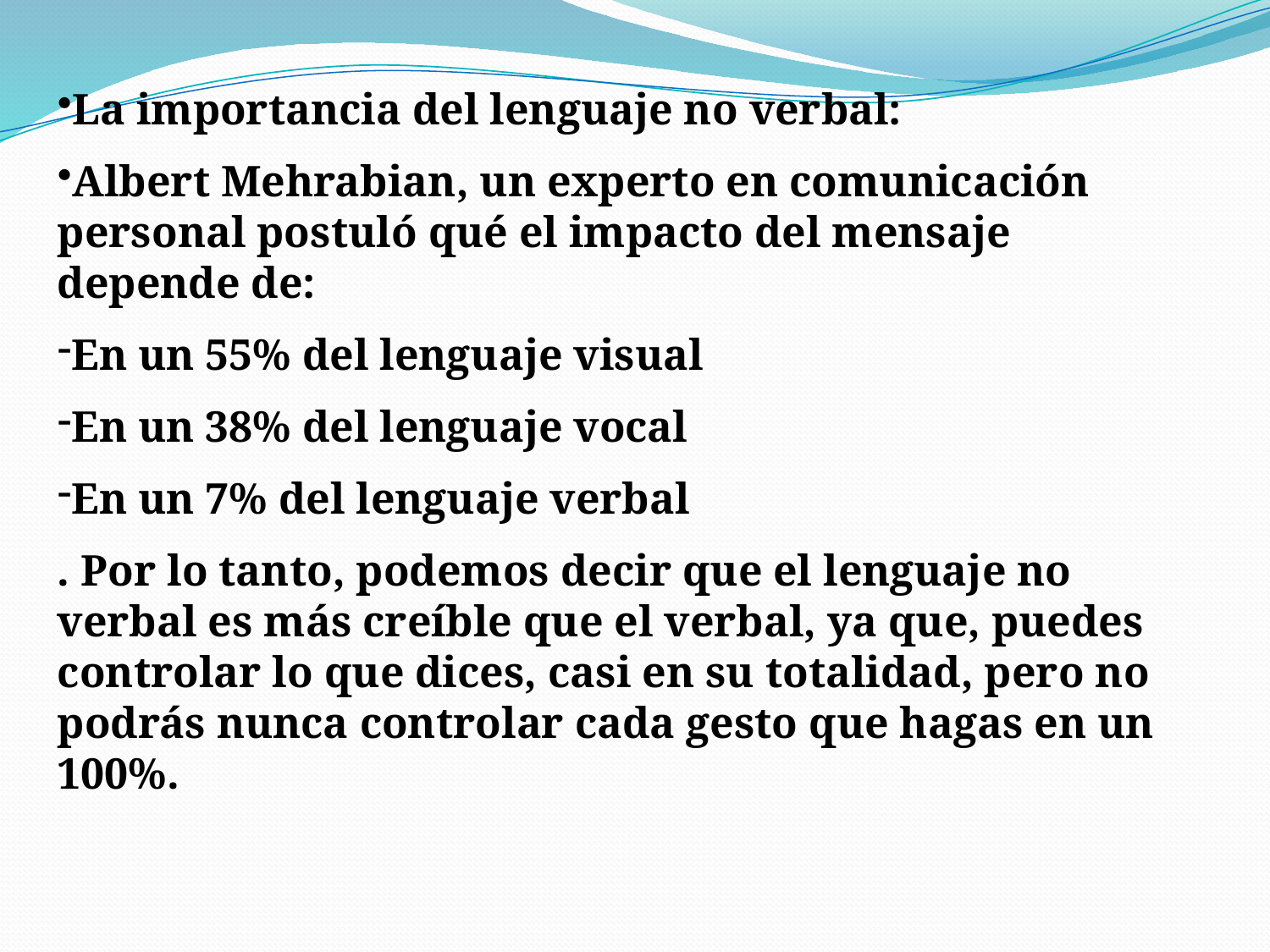

La importancia del lenguaje no verbal:
Albert Mehrabian, un experto en comunicación personal postuló qué el impacto del mensaje depende de:
En un 55% del lenguaje visual
En un 38% del lenguaje vocal
En un 7% del lenguaje verbal
. Por lo tanto, podemos decir que el lenguaje no verbal es más creíble que el verbal, ya que, puedes controlar lo que dices, casi en su totalidad, pero no podrás nunca controlar cada gesto que hagas en un 100%.